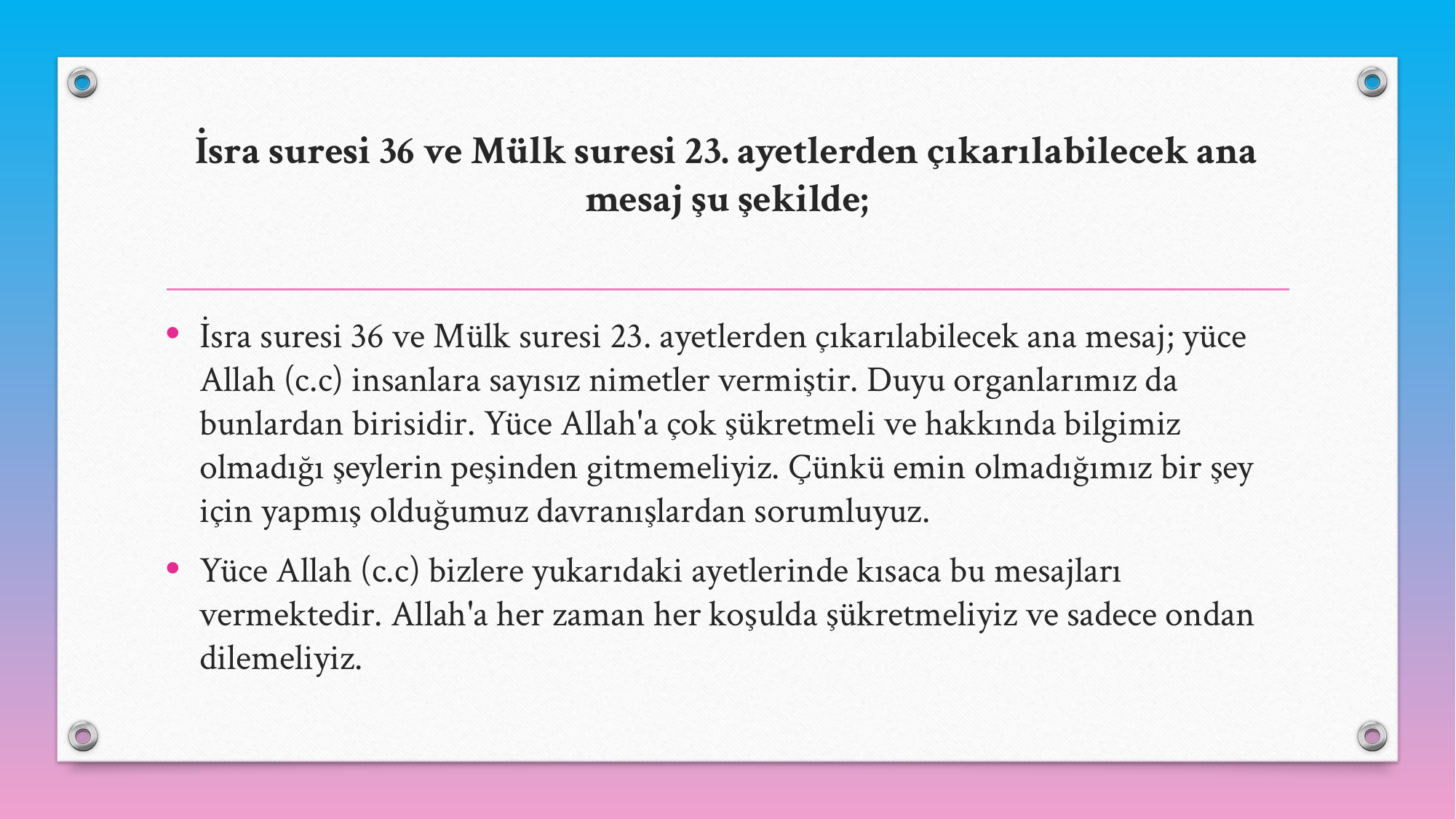

# İsra suresi 36 ve Mülk suresi 23. ayetlerden çıkarılabilecek ana mesaj şu şekilde;
İsra suresi 36 ve Mülk suresi 23. ayetlerden çıkarılabilecek ana mesaj; yüce Allah (c.c) insanlara sayısız nimetler vermiştir. Duyu organlarımız da bunlardan birisidir. Yüce Allah'a çok şükretmeli ve hakkında bilgimiz olmadığı şeylerin peşinden gitmemeliyiz. Çünkü emin olmadığımız bir şey için yapmış olduğumuz davranışlardan sorumluyuz.
Yüce Allah (c.c) bizlere yukarıdaki ayetlerinde kısaca bu mesajları vermektedir. Allah'a her zaman her koşulda şükretmeliyiz ve sadece ondan dilemeliyiz.